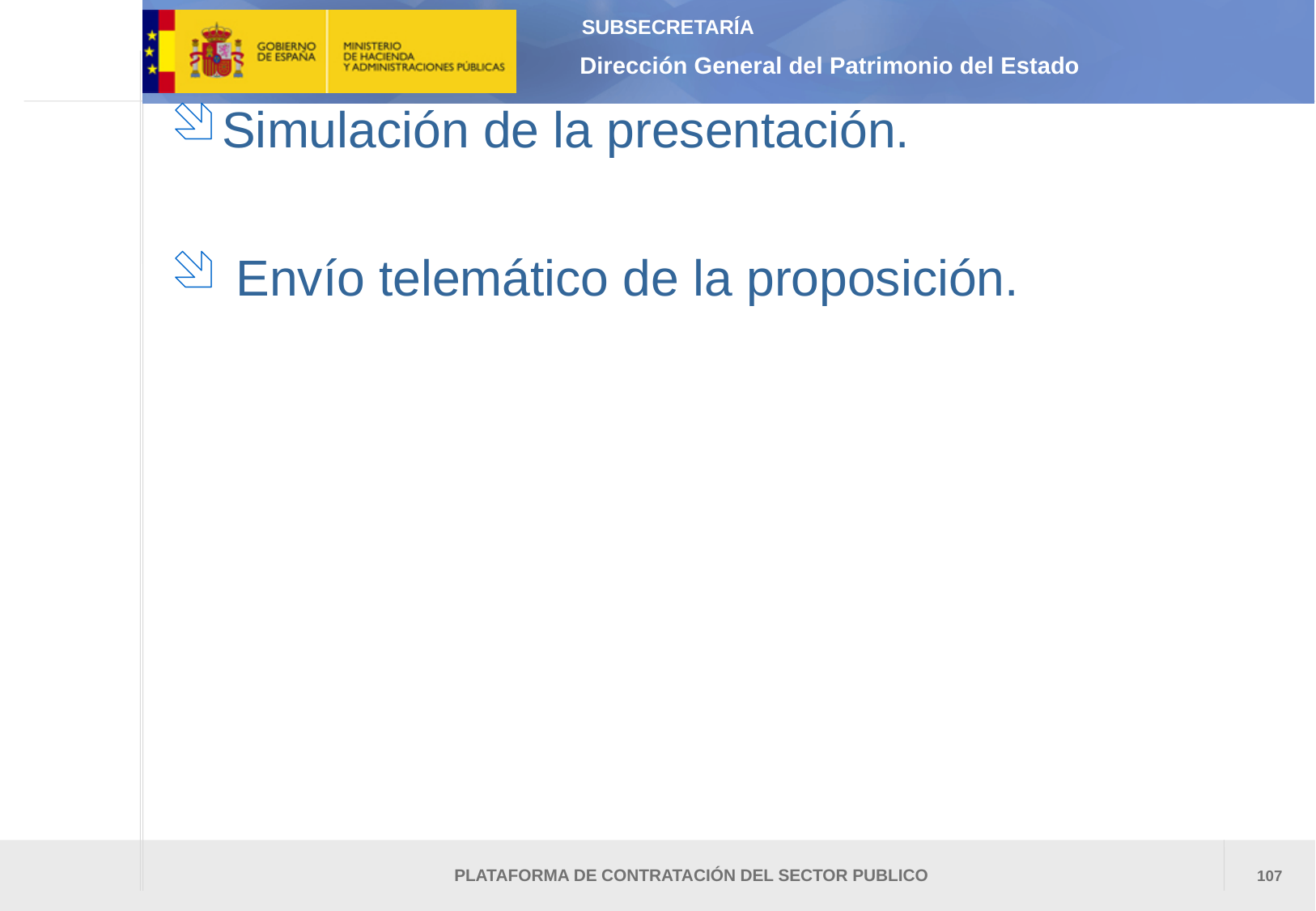

Simulación de la presentación.

 Envío telemático de la proposición.